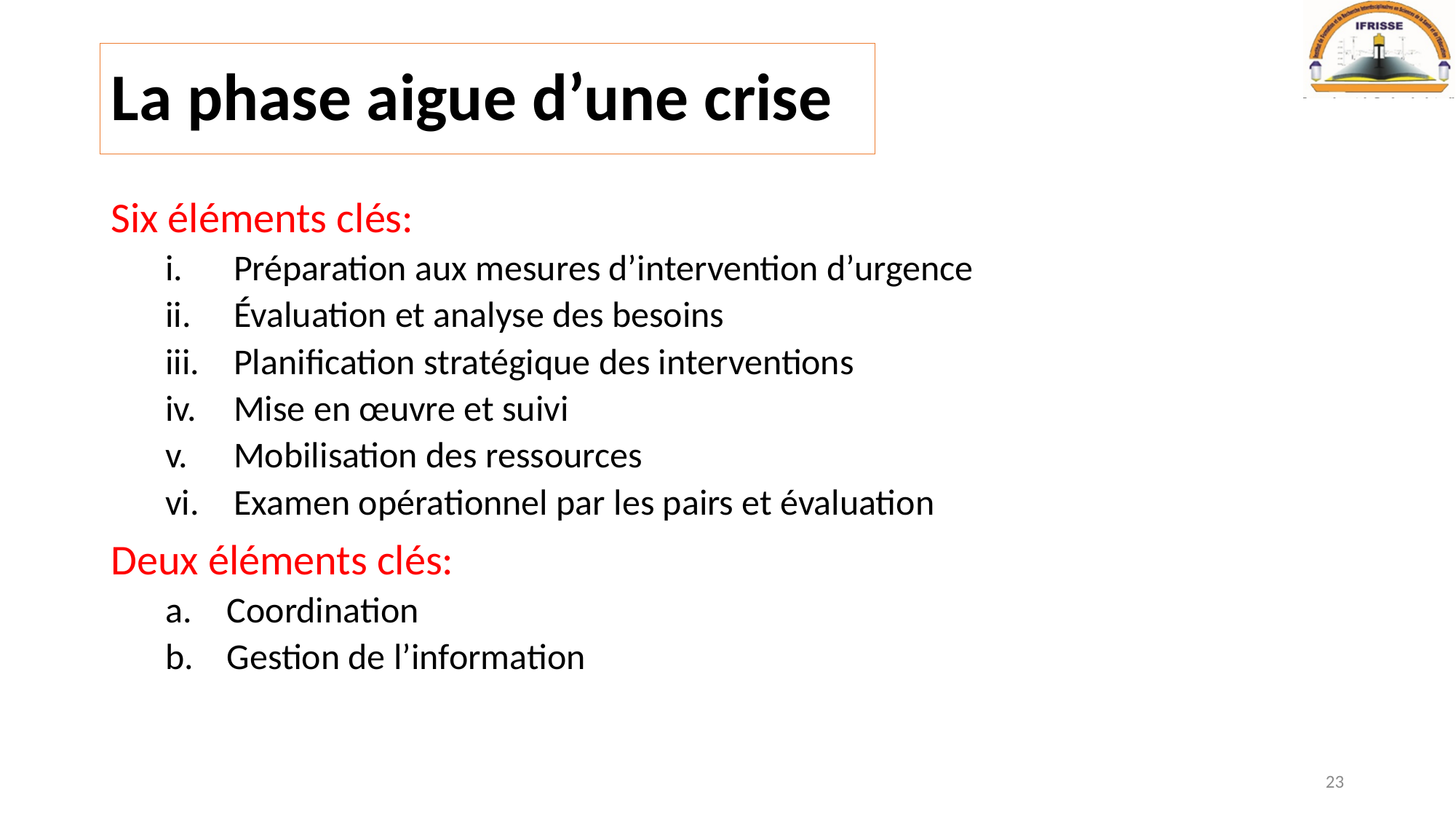

# La phase aigue d’une crise
Six éléments clés:
Préparation aux mesures d’intervention d’urgence
Évaluation et analyse des besoins
Planification stratégique des interventions
Mise en œuvre et suivi
Mobilisation des ressources
Examen opérationnel par les pairs et évaluation
Deux éléments clés:
Coordination
Gestion de l’information

23